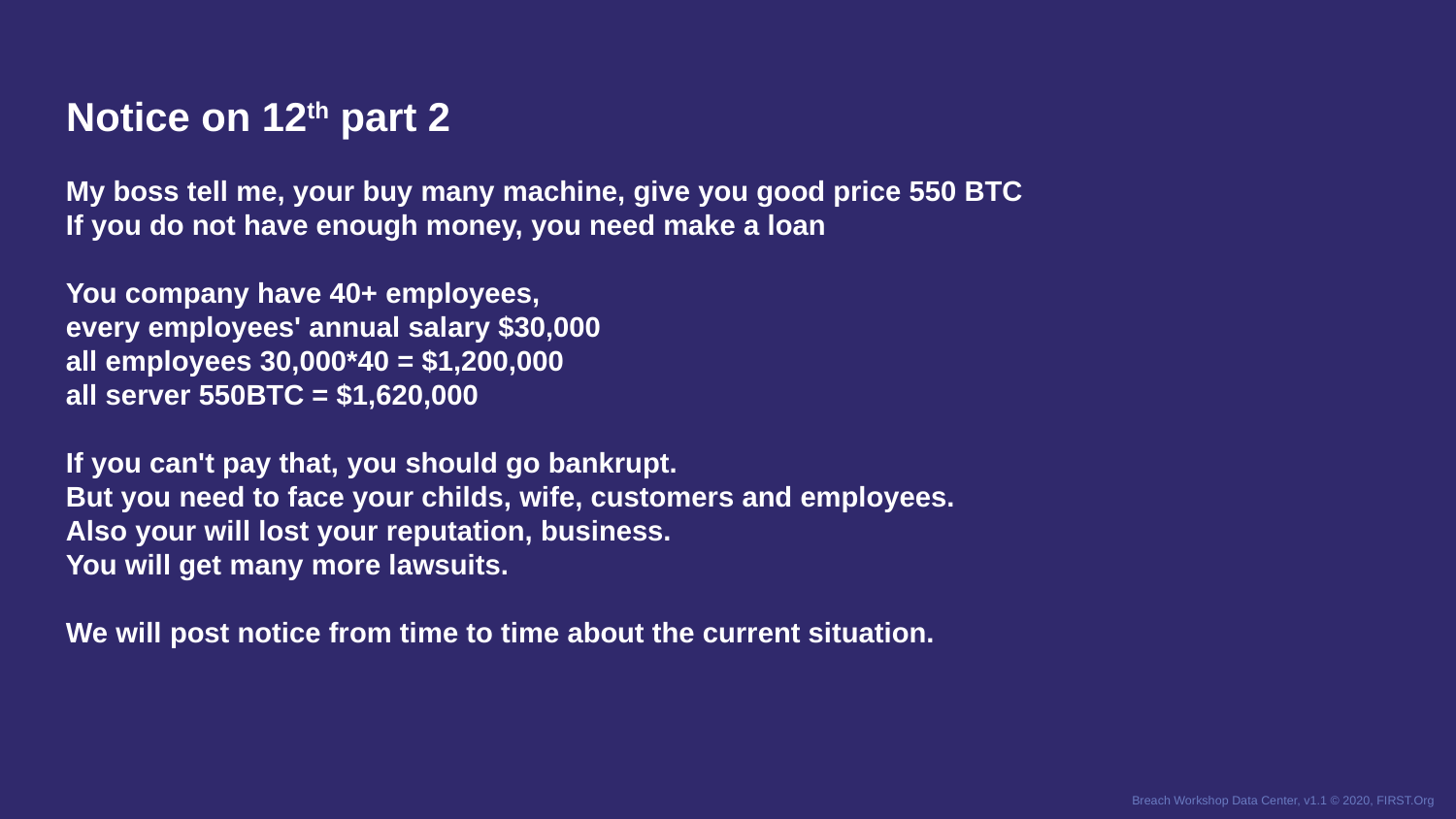

# Notice on 12th part 2
My boss tell me, your buy many machine, give you good price 550 BTC
If you do not have enough money, you need make a loan

You company have 40+ employees,
every employees' annual salary $30,000
all employees 30,000*40 = $1,200,000
all server 550BTC = $1,620,000

If you can't pay that, you should go bankrupt.
But you need to face your childs, wife, customers and employees.
Also your will lost your reputation, business.
You will get many more lawsuits.

We will post notice from time to time about the current situation.